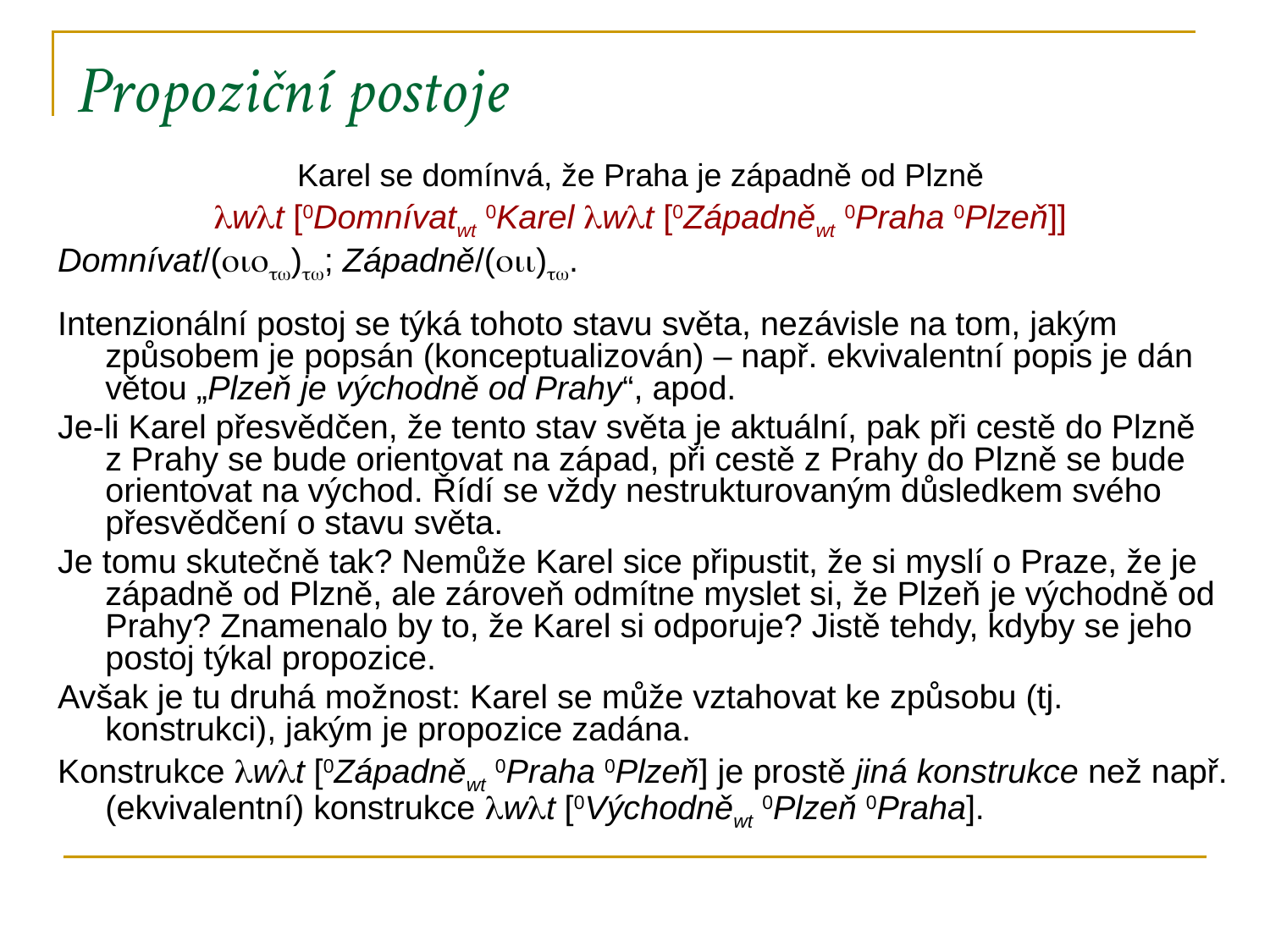

# Propoziční postoje
Karel se domínvá, že Praha je západně od Plzně
λwλt [0Domnívatwt 0Karel λwλt [0Západněwt 0Praha 0Plzeň]]
Domnívat/(οιοτω)τω; Západně/(οιι)τω.
Intenzionální postoj se týká tohoto stavu světa, nezávisle na tom, jakým způsobem je popsán (konceptualizován) – např. ekvivalentní popis je dán větou „Plzeň je východně od Prahy“, apod.
Je-li Karel přesvědčen, že tento stav světa je aktuální, pak při cestě do Plzně z Prahy se bude orientovat na západ, při cestě z Prahy do Plzně se bude orientovat na východ. Řídí se vždy nestrukturovaným důsledkem svého přesvědčení o stavu světa.
Je tomu skutečně tak? Nemůže Karel sice připustit, že si myslí o Praze, že je západně od Plzně, ale zároveň odmítne myslet si, že Plzeň je východně od Prahy? Znamenalo by to, že Karel si odporuje? Jistě tehdy, kdyby se jeho postoj týkal propozice.
Avšak je tu druhá možnost: Karel se může vztahovat ke způsobu (tj. konstrukci), jakým je propozice zadána.
Konstrukce λwλt [0Západněwt 0Praha 0Plzeň] je prostě jiná konstrukce než např. (ekvivalentní) konstrukce λwλt [0Východněwt 0Plzeň 0Praha].